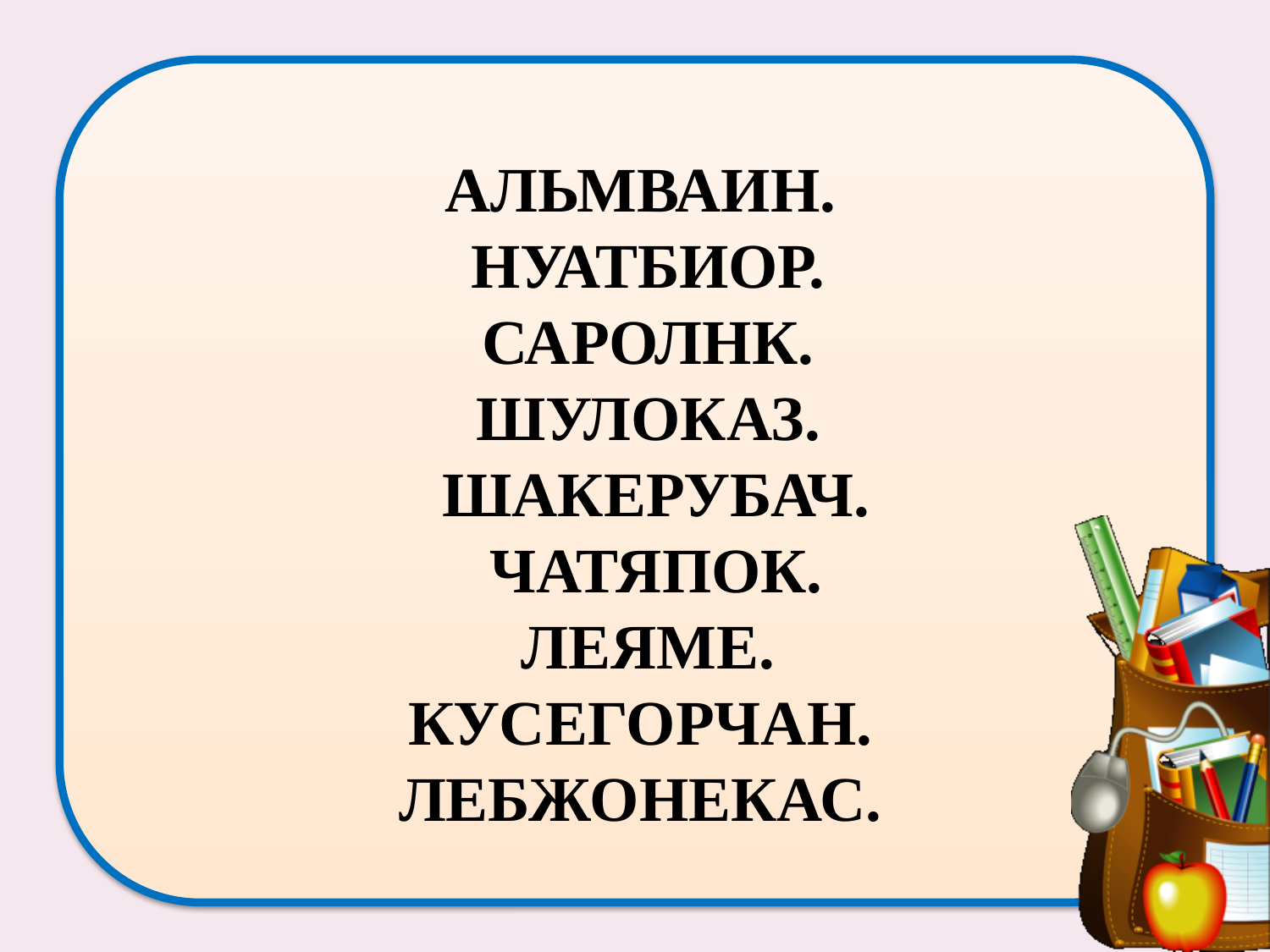

# АЛЬМВАИН. НУАТБИОР. САРОЛНК. ШУЛОКАЗ. ШАКЕРУБАЧ. ЧАТЯПОК. ЛЕЯМЕ. КУСЕГОРЧАН. ЛЕБЖОНЕКАС.